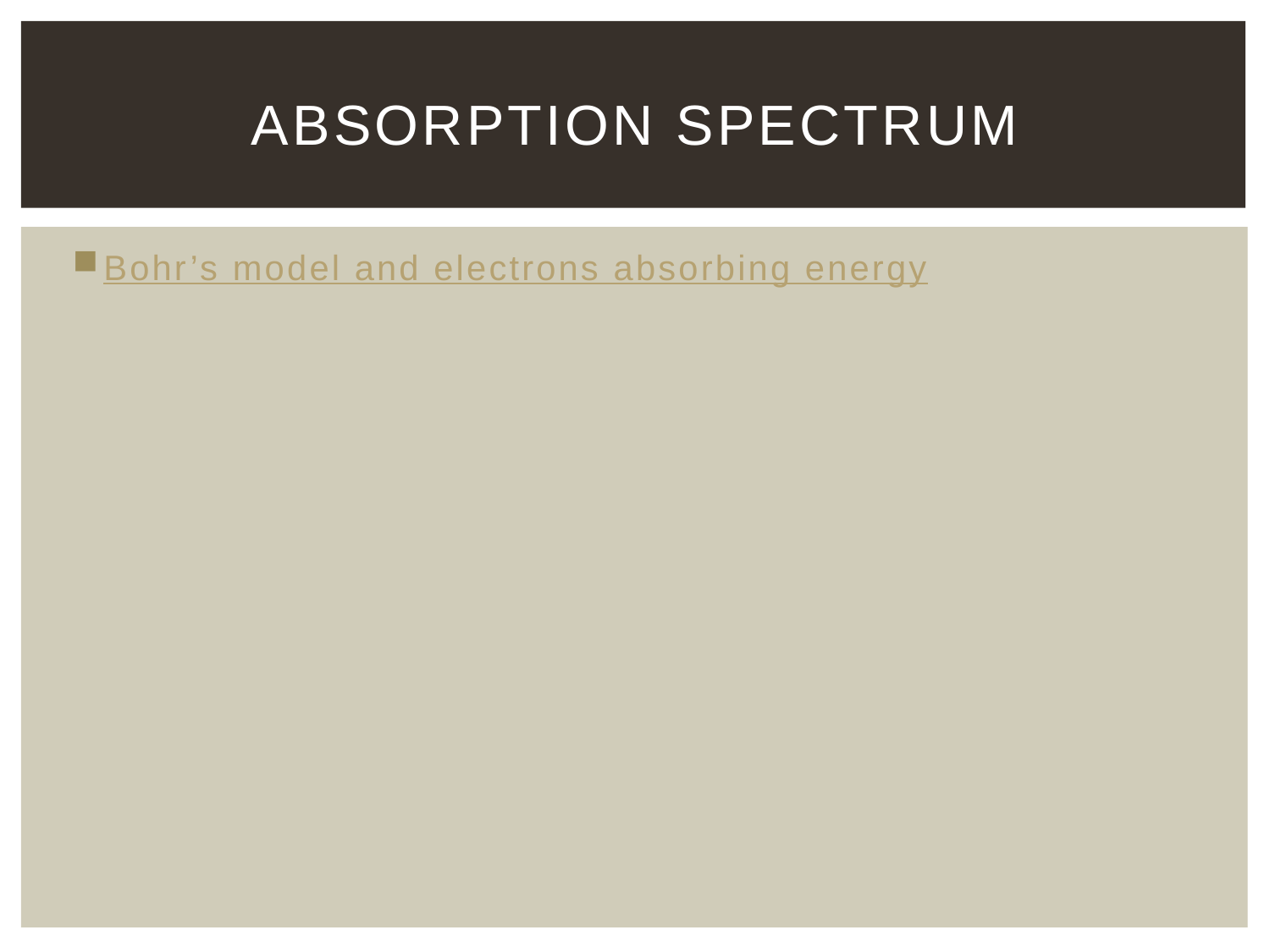

# Absorption Spectrum
Bohr’s model and electrons absorbing energy